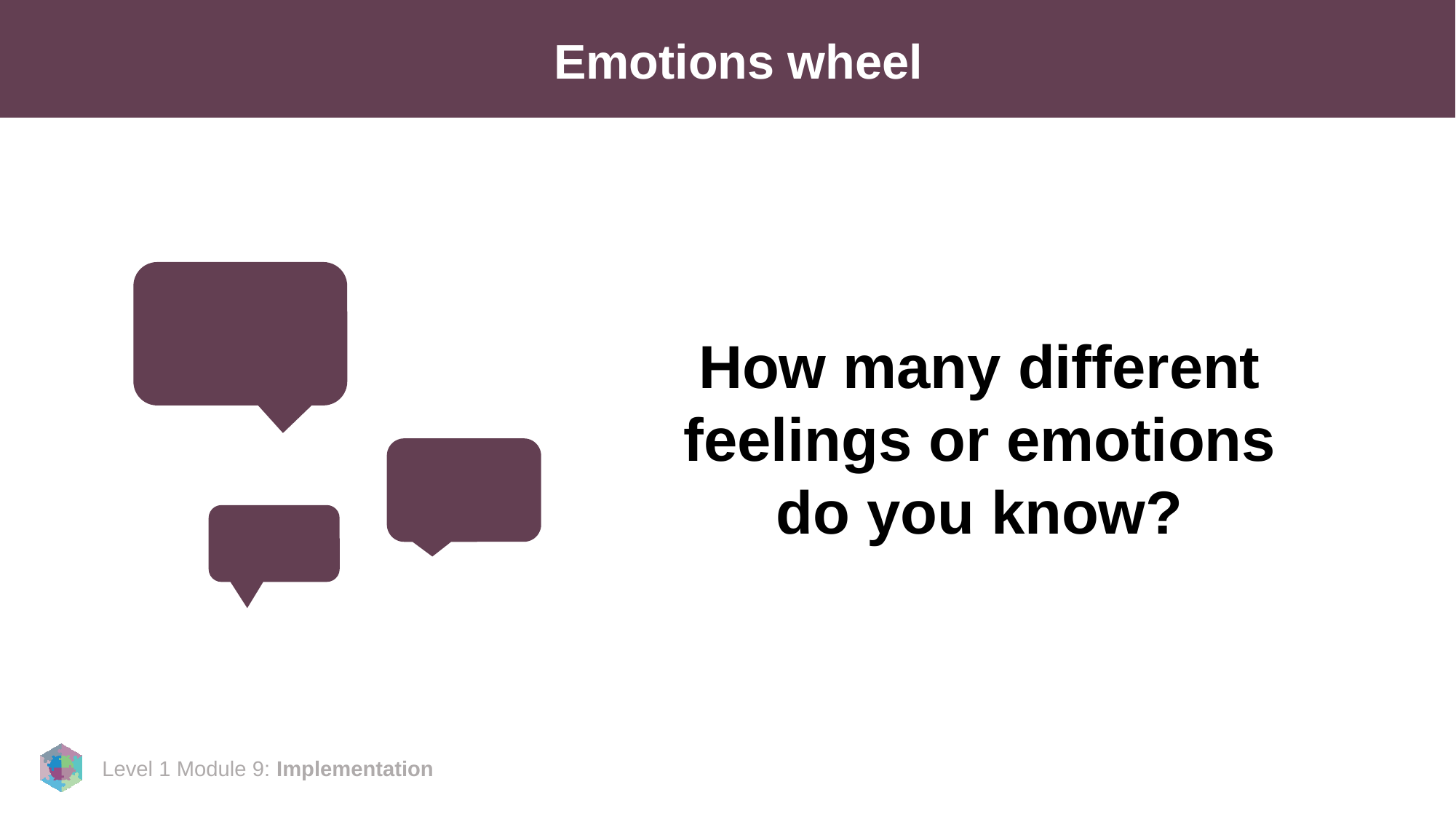

Emotions wheel

How many different feelings or emotions do you know?